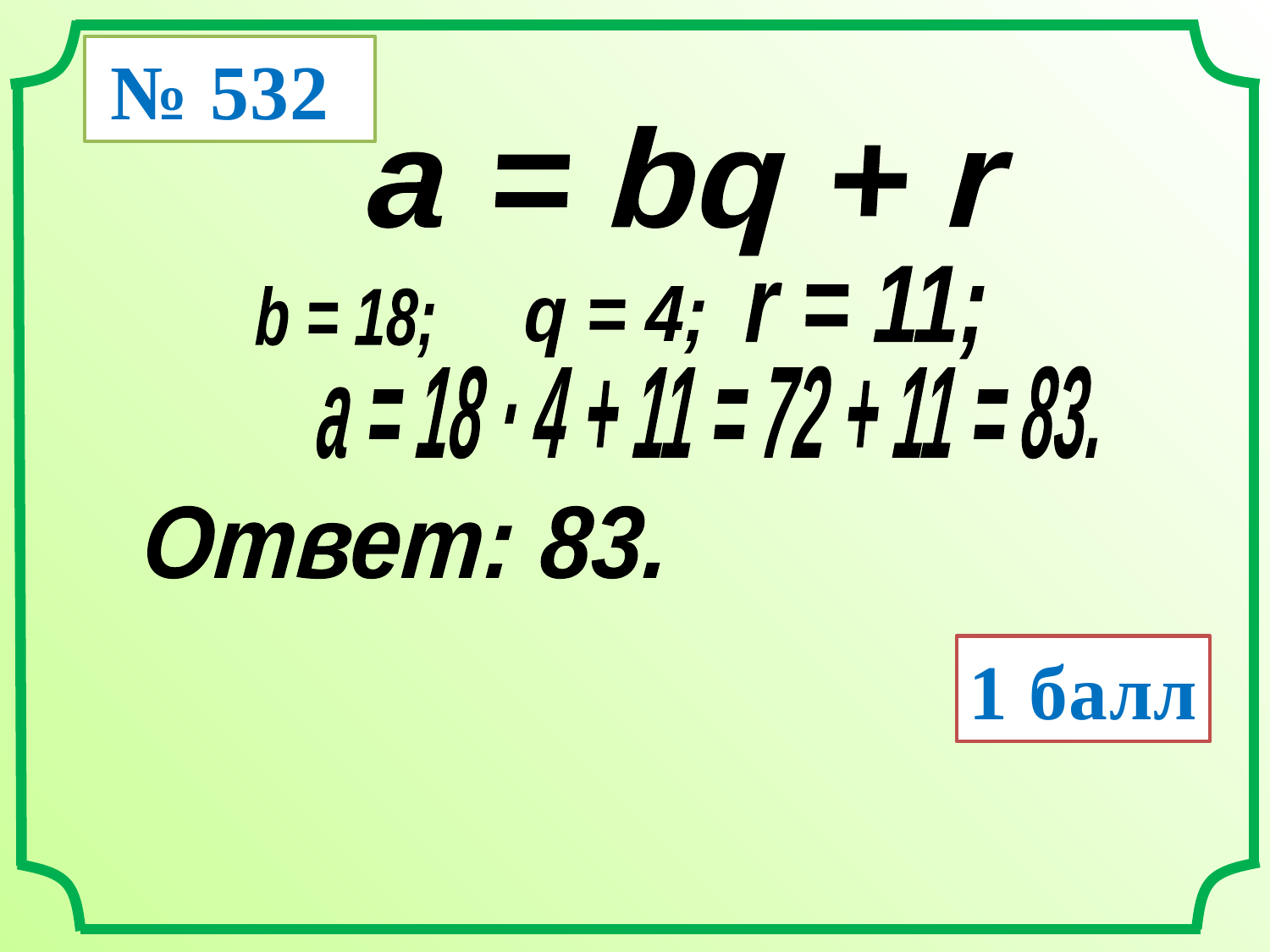

№ 532
a = bq + r
 r = 11;
b = 18;
q = 4;
 a = 18 · 4 + 11 = 72 + 11 = 83.
Ответ: 83.
1 балл